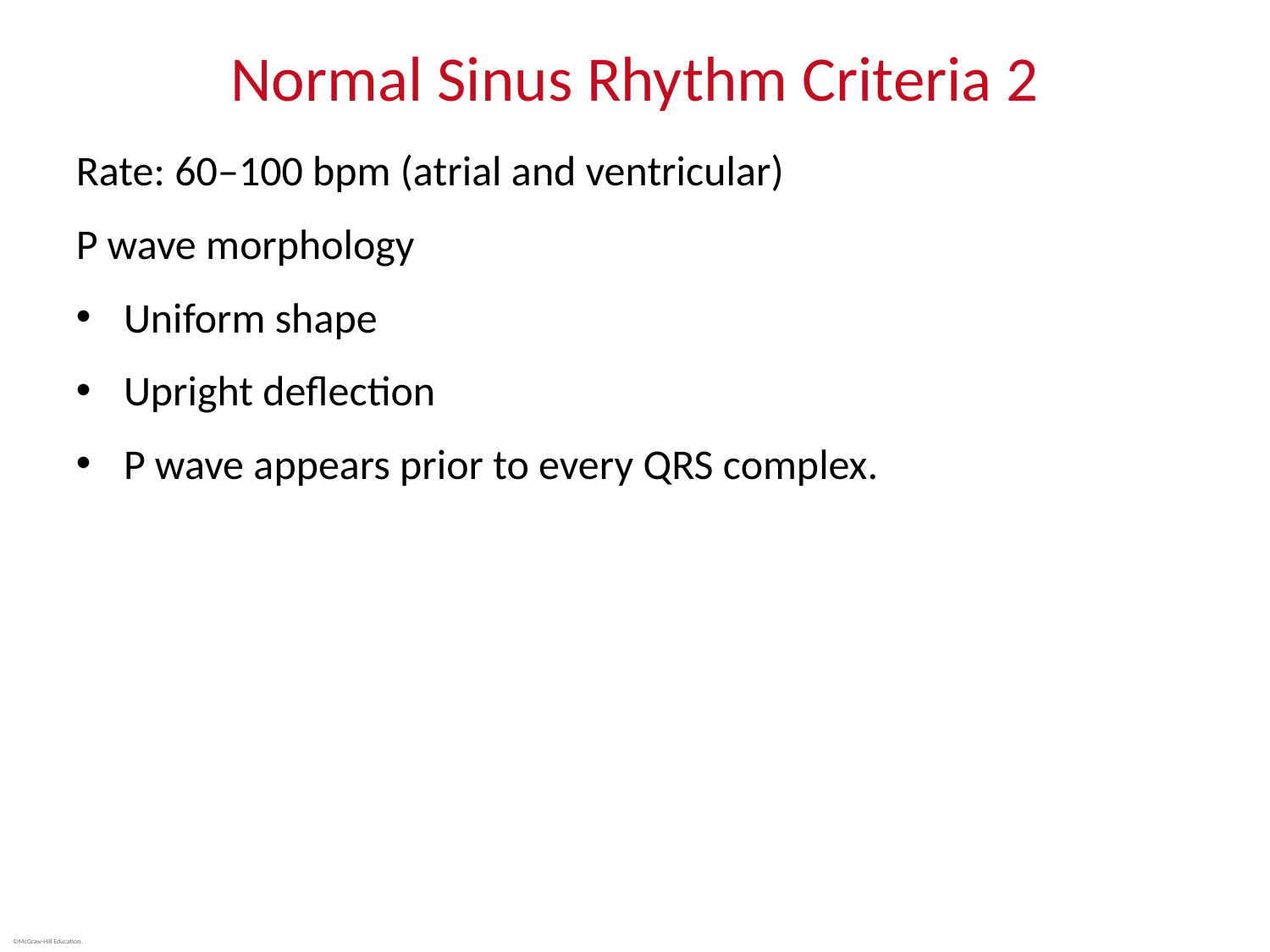

# Normal Sinus Rhythm Criteria 2
Rate: 60‒100 bpm (atrial and ventricular)
P wave morphology
Uniform shape
Upright deflection
P wave appears prior to every QRS complex.